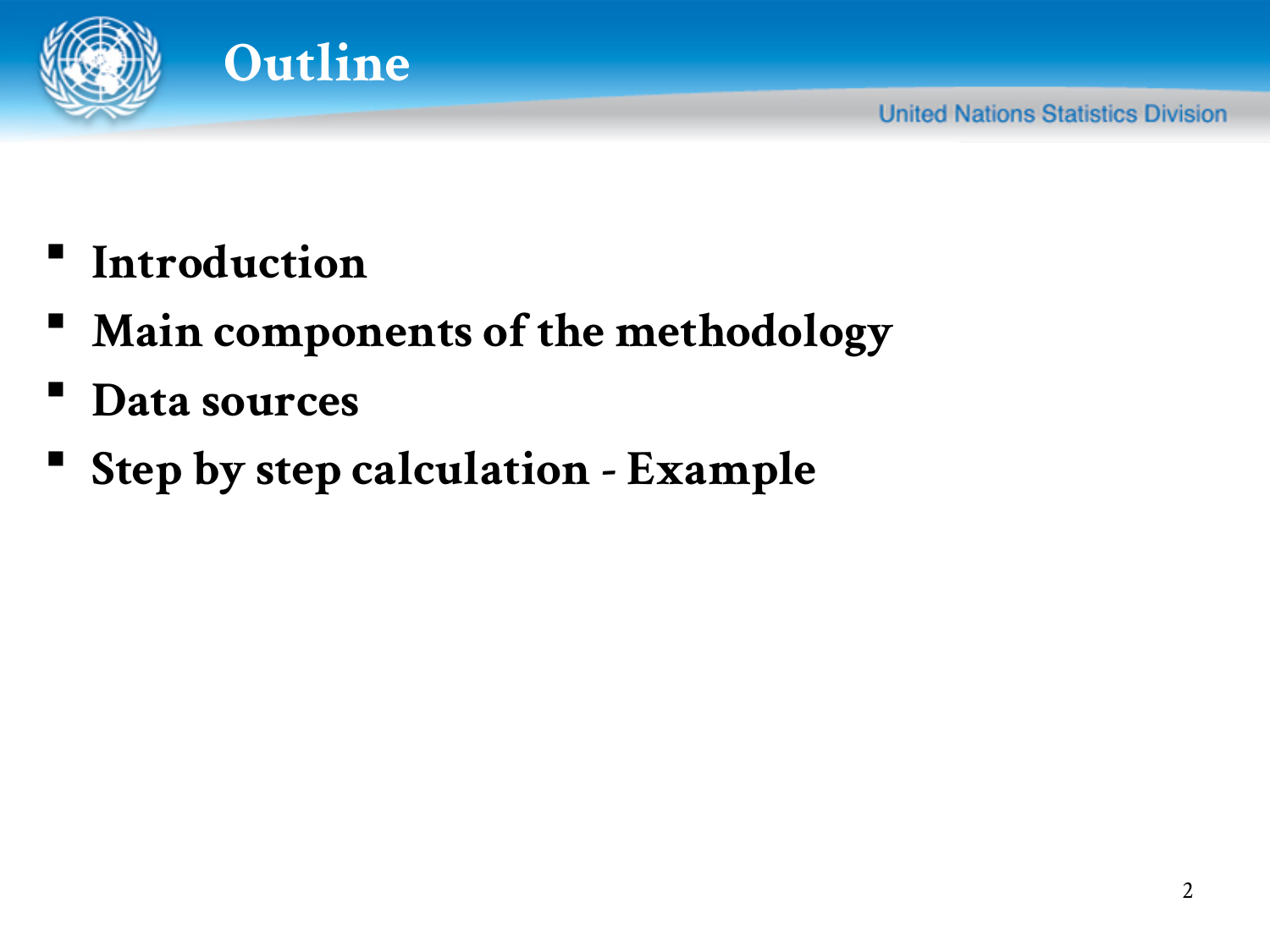

# Outline
Introduction
Main components of the methodology
Data sources
Step by step calculation - Example

2